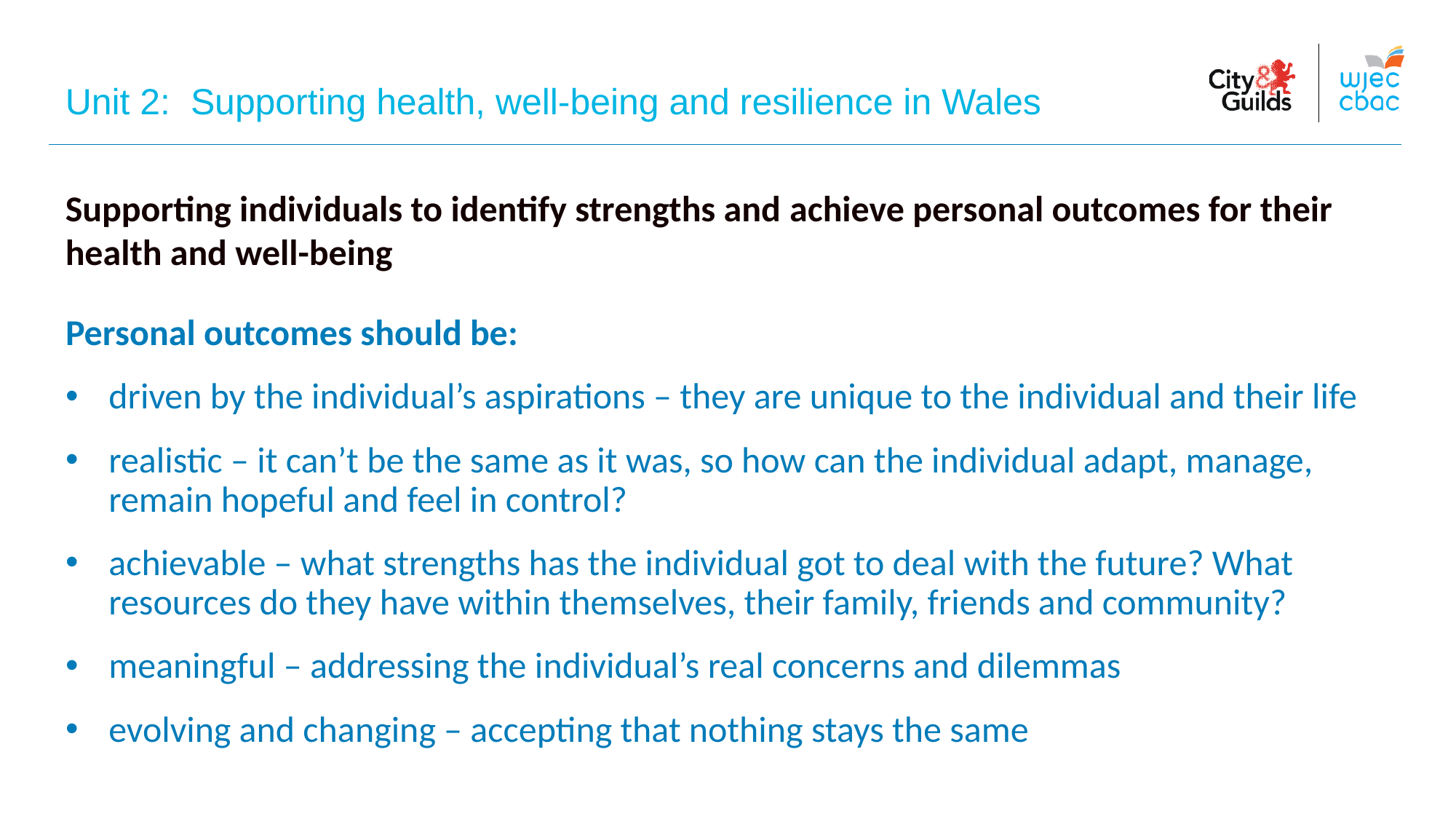

Unit 2:  Supporting health, well-being and resilience in Wales
Supporting individuals to identify strengths and achieve personal outcomes for their health and well-being
Personal outcomes should be:
driven by the individual’s aspirations – they are unique to the individual and their life
realistic – it can’t be the same as it was, so how can the individual adapt, manage, remain hopeful and feel in control?
achievable – what strengths has the individual got to deal with the future? What resources do they have within themselves, their family, friends and community?
meaningful – addressing the individual’s real concerns and dilemmas
evolving and changing – accepting that nothing stays the same